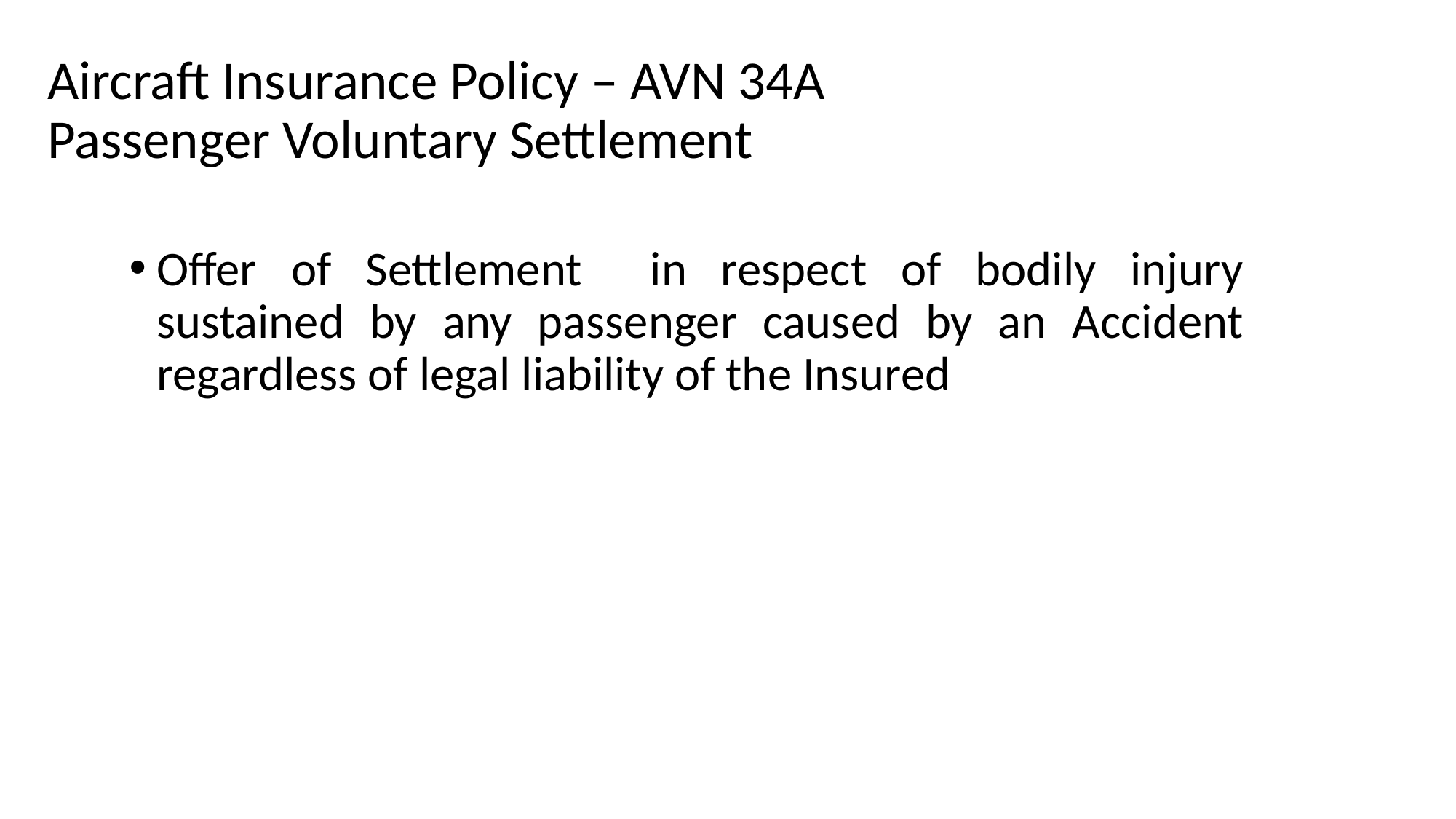

# Aircraft Insurance Policy – AVN 34A Passenger Voluntary Settlement
Offer of Settlement  in respect of bodily injury sustained by any passenger caused by an Accident regardless of legal liability of the Insured